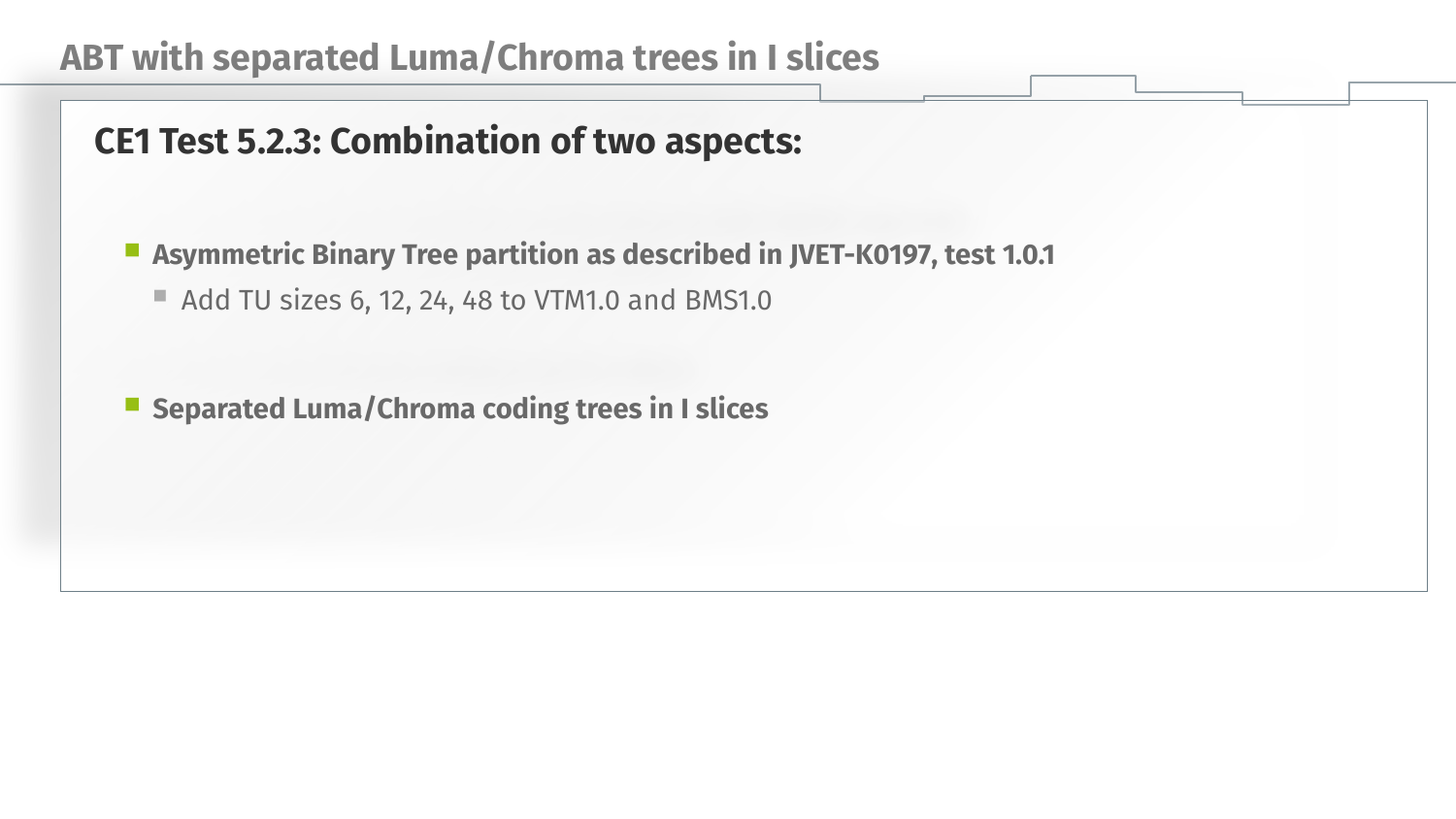

# ABT with separated Luma/Chroma trees in I slices
CE1 Test 5.2.3: Combination of two aspects:

Asymmetric Binary Tree partition as described in JVET-K0197, test 1.0.1
Add TU sizes 6, 12, 24, 48 to VTM1.0 and BMS1.0

Separated Luma/Chroma coding trees in I slices